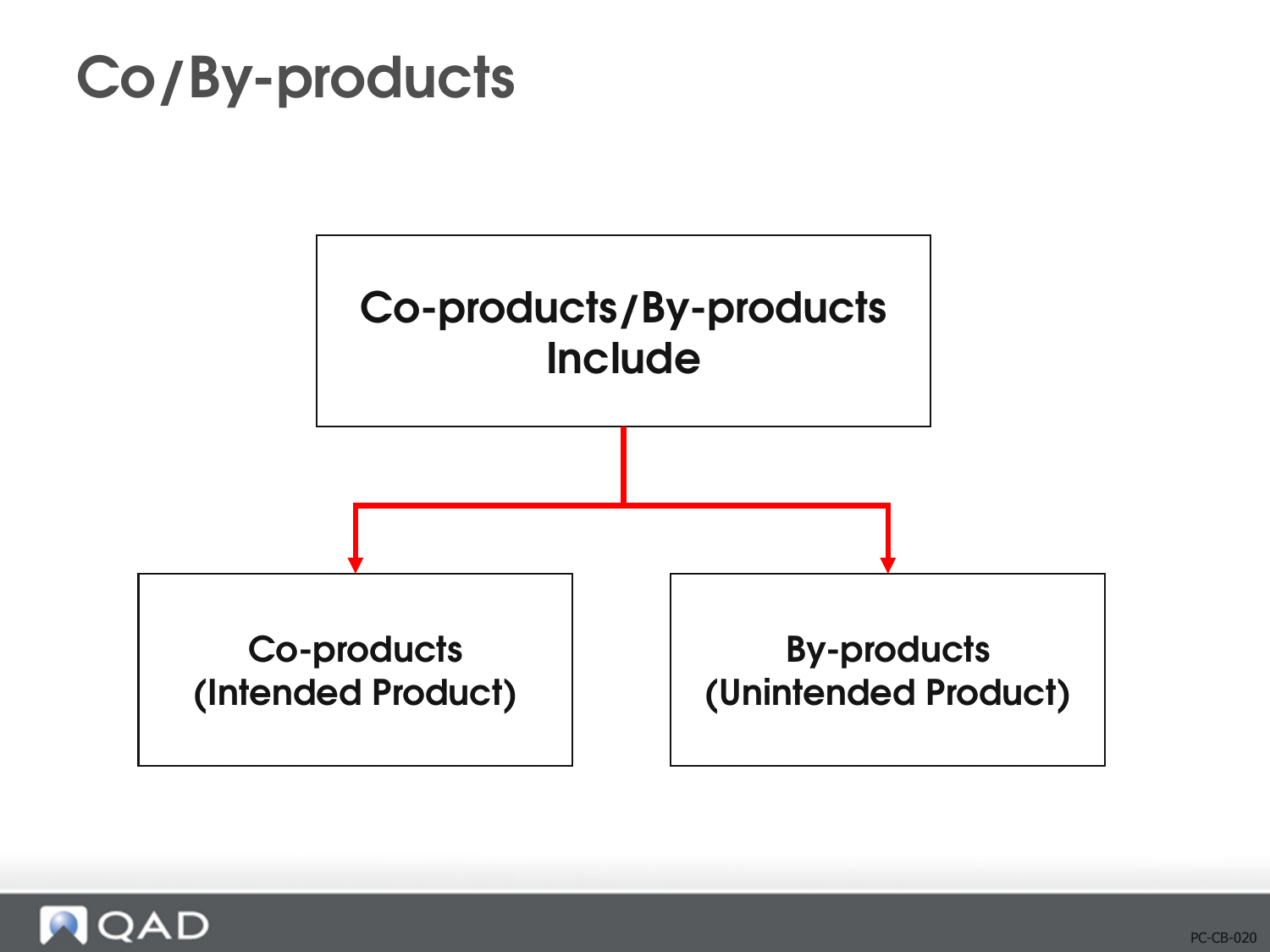

# Co/By-products
Co-products/By-products
Include
Co-products
(Intended Product)
By-products
(Unintended Product)
PC-CB-020